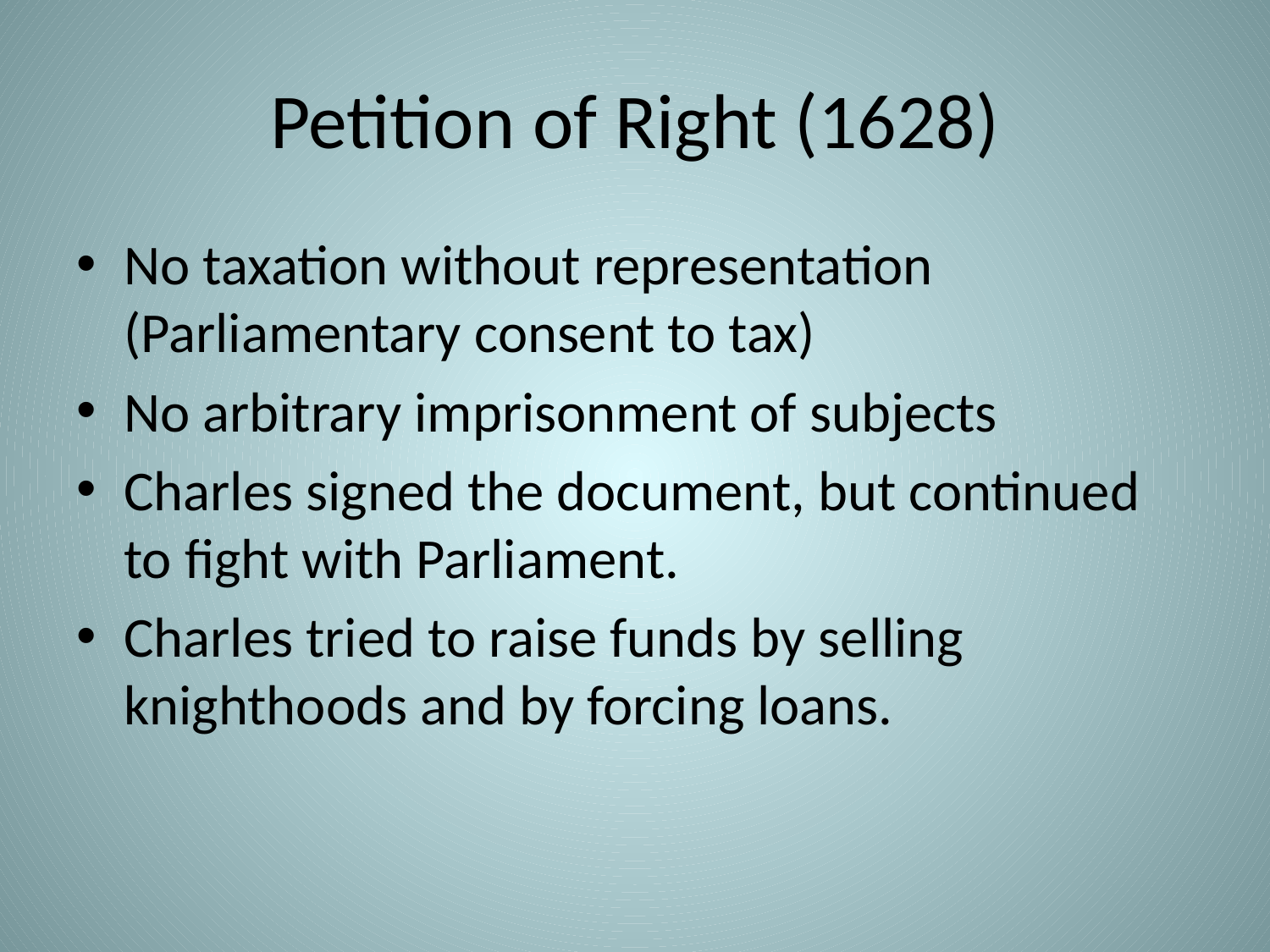

# Petition of Right (1628)
No taxation without representation (Parliamentary consent to tax)
No arbitrary imprisonment of subjects
Charles signed the document, but continued to fight with Parliament.
Charles tried to raise funds by selling knighthoods and by forcing loans.